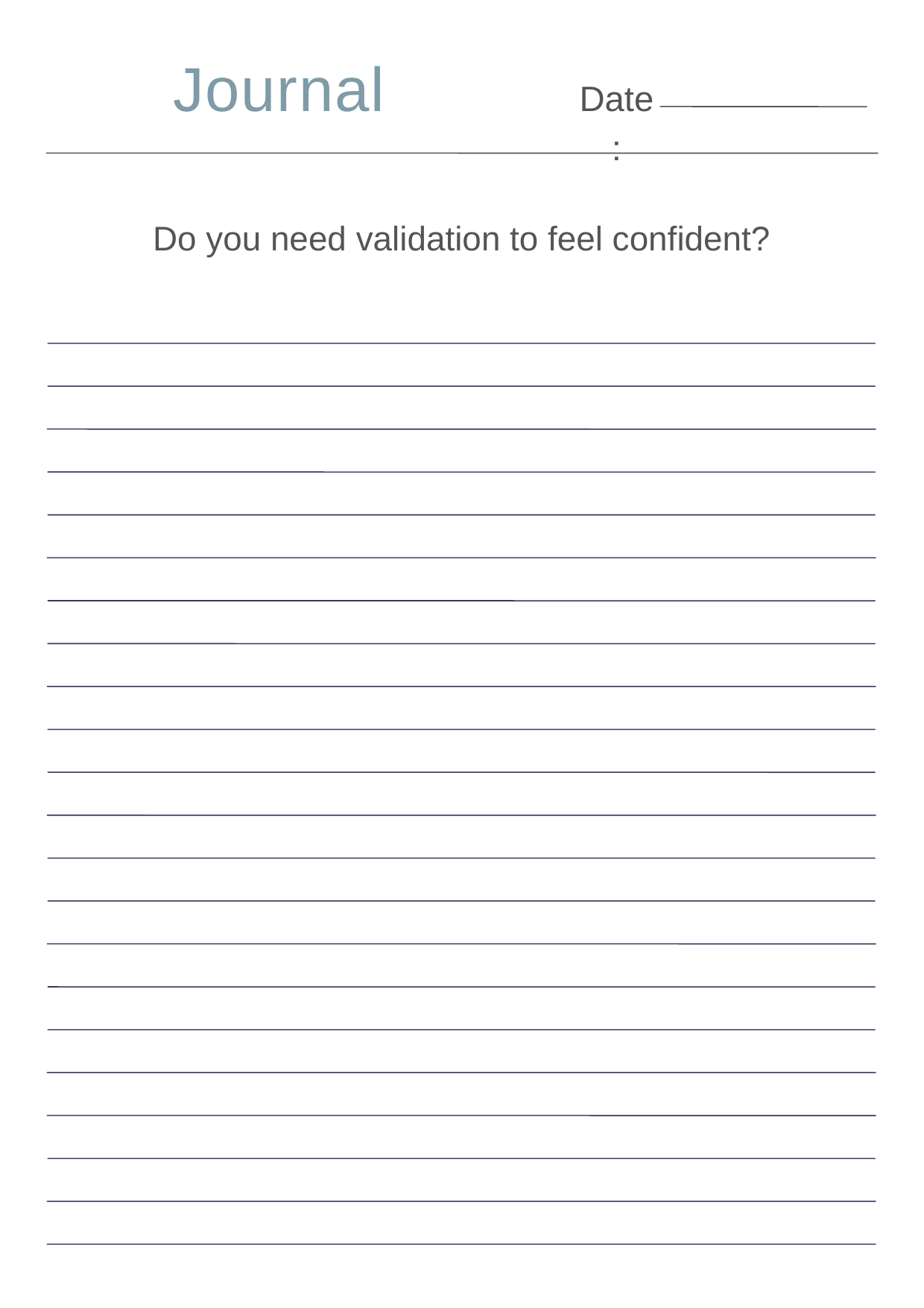

Journal
Date:

Do you need validation to feel confident?